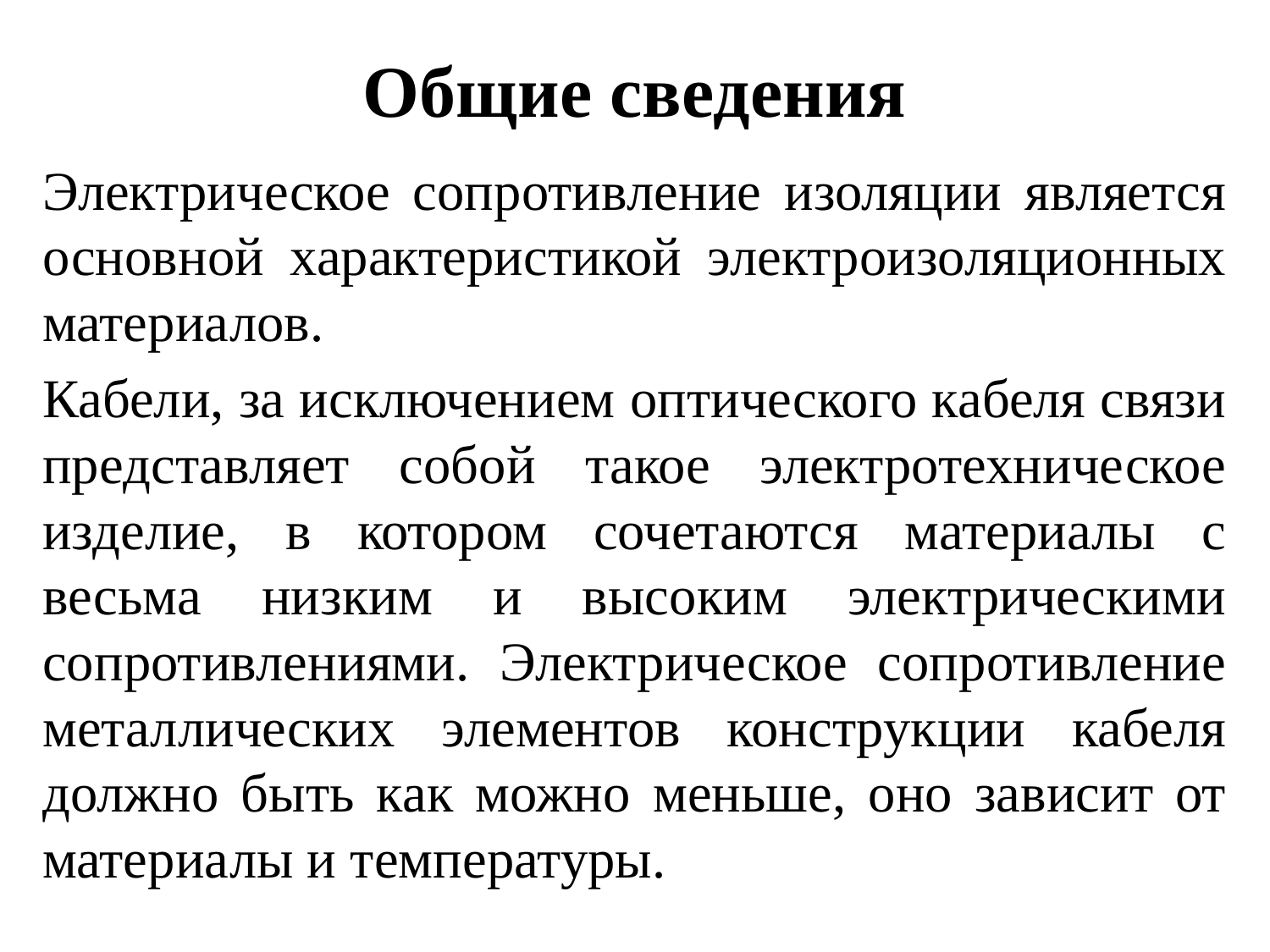

# Общие сведения
Электрическое сопротивление изоляции является основной характеристикой электроизоляционных материалов.
Кабели, за исключением оптического кабеля связи представляет собой такое электротехническое изделие, в котором сочетаются материалы с весьма низким и высоким электрическими сопротивлениями. Электрическое сопротивление металлических элементов конструкции кабеля должно быть как можно меньше, оно зависит от материалы и температуры.